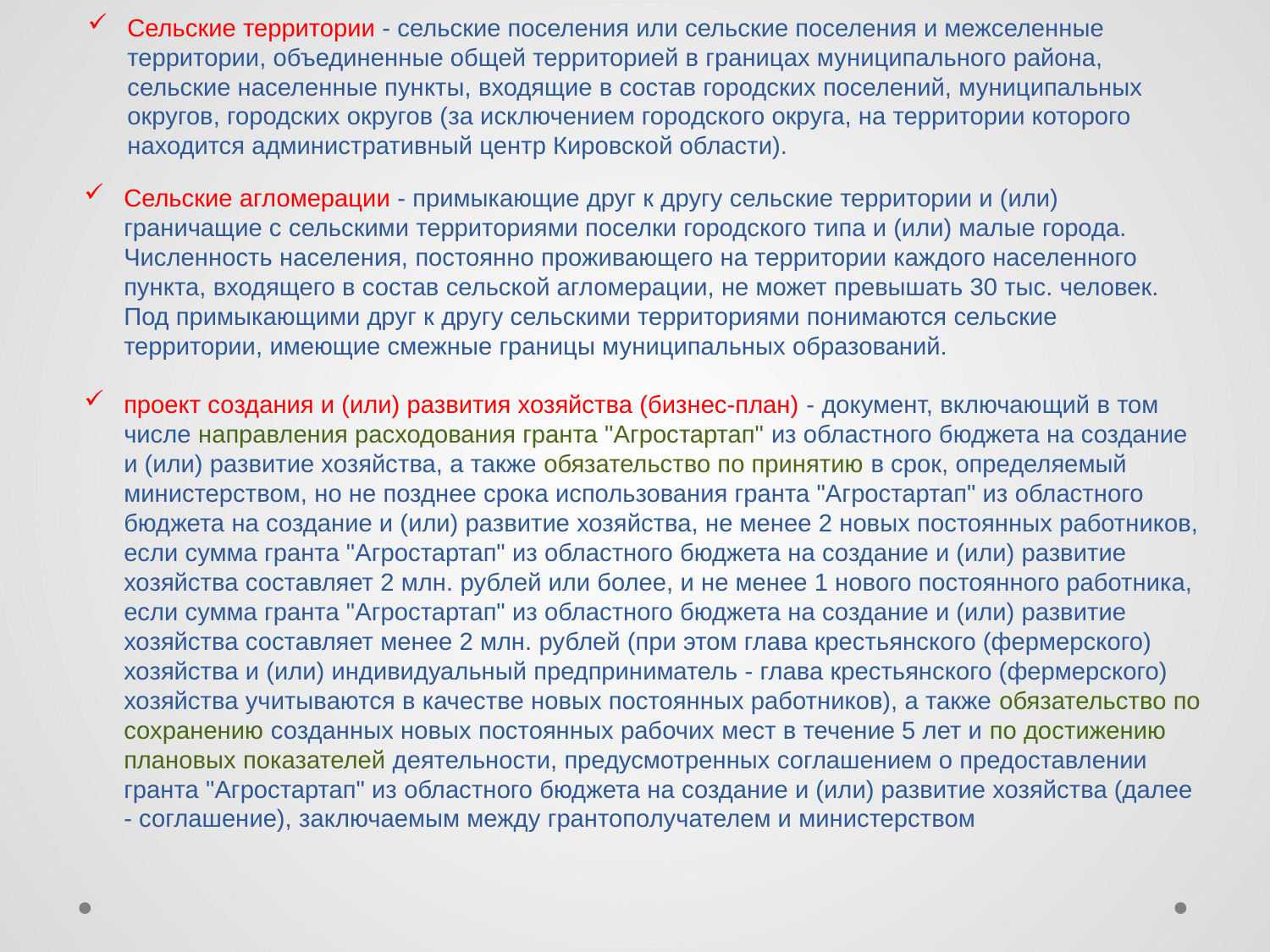

# Сельские территории - сельские поселения или сельские поселения и межселенные территории, объединенные общей территорией в границах муниципального района, сельские населенные пункты, входящие в состав городских поселений, муниципальных округов, городских округов (за исключением городского округа, на территории которого находится административный центр Кировской области).
Сельские агломерации - примыкающие друг к другу сельские территории и (или) граничащие с сельскими территориями поселки городского типа и (или) малые города. Численность населения, постоянно проживающего на территории каждого населенного пункта, входящего в состав сельской агломерации, не может превышать 30 тыс. человек. Под примыкающими друг к другу сельскими территориями понимаются сельские территории, имеющие смежные границы муниципальных образований.
проект создания и (или) развития хозяйства (бизнес-план) - документ, включающий в том числе направления расходования гранта "Агростартап" из областного бюджета на создание и (или) развитие хозяйства, а также обязательство по принятию в срок, определяемый министерством, но не позднее срока использования гранта "Агростартап" из областного бюджета на создание и (или) развитие хозяйства, не менее 2 новых постоянных работников, если сумма гранта "Агростартап" из областного бюджета на создание и (или) развитие хозяйства составляет 2 млн. рублей или более, и не менее 1 нового постоянного работника, если сумма гранта "Агростартап" из областного бюджета на создание и (или) развитие хозяйства составляет менее 2 млн. рублей (при этом глава крестьянского (фермерского) хозяйства и (или) индивидуальный предприниматель - глава крестьянского (фермерского) хозяйства учитываются в качестве новых постоянных работников), а также обязательство по сохранению созданных новых постоянных рабочих мест в течение 5 лет и по достижению плановых показателей деятельности, предусмотренных соглашением о предоставлении гранта "Агростартап" из областного бюджета на создание и (или) развитие хозяйства (далее - соглашение), заключаемым между грантополучателем и министерством